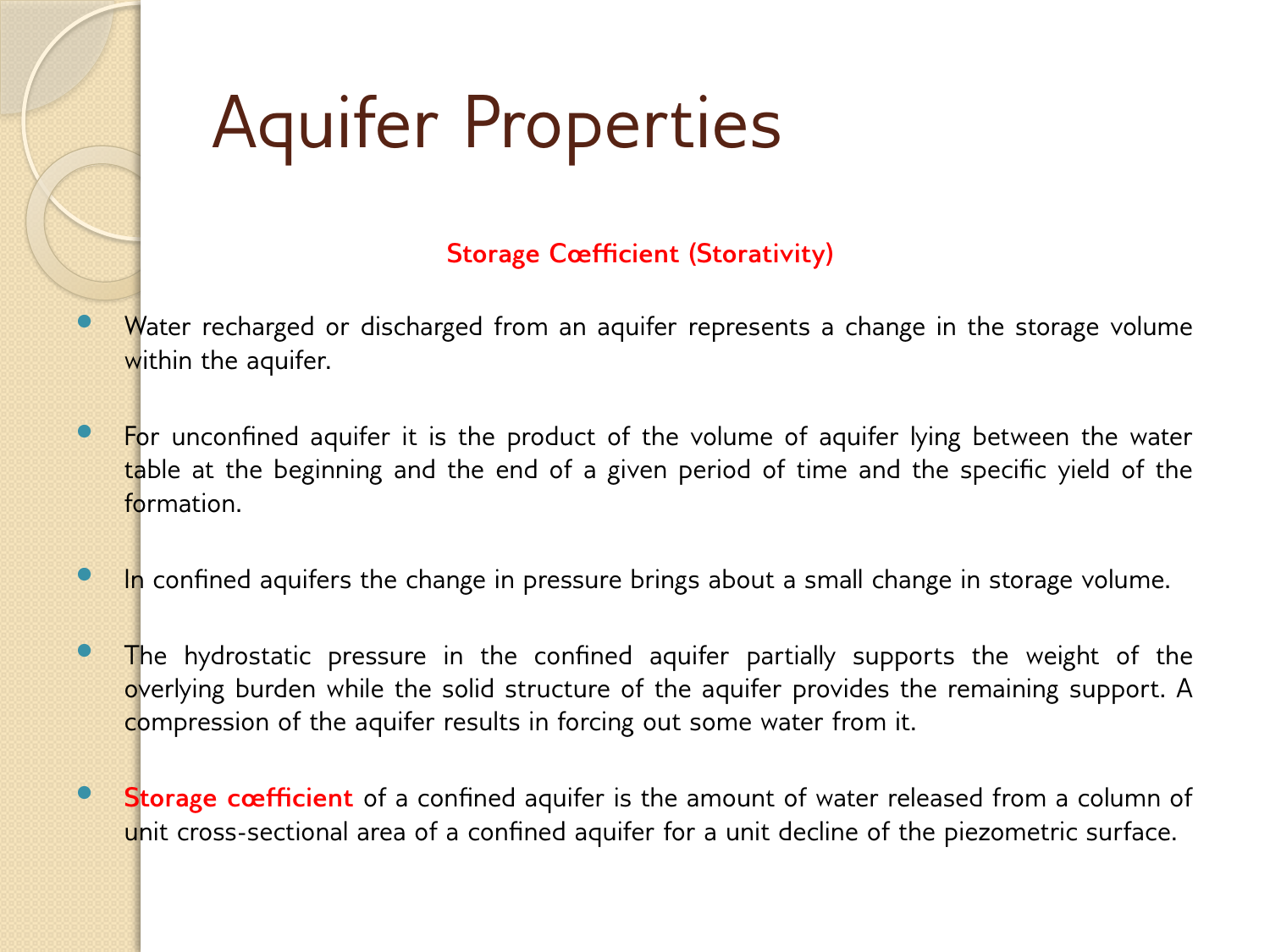

# Aquifer Properties
Storage Coefficient (Storativity)

Water recharged or discharged from an aquifer represents a change in the storage volume within the aquifer.

For unconfined aquifer it is the product of the volume of aquifer lying between the water table at the beginning and the end of a given period of time and the specific yield of the formation.

In confined aquifers the change in pressure brings about a small change in storage volume.

The hydrostatic pressure in the confined aquifer partially supports the weight of the overlying burden while the solid structure of the aquifer provides the remaining support. A compression of the aquifer results in forcing out some water from it.

Storage coefficient of a confined aquifer is the amount of water released from a column of unit cross-sectional area of a confined aquifer for a unit decline of the piezometric surface.